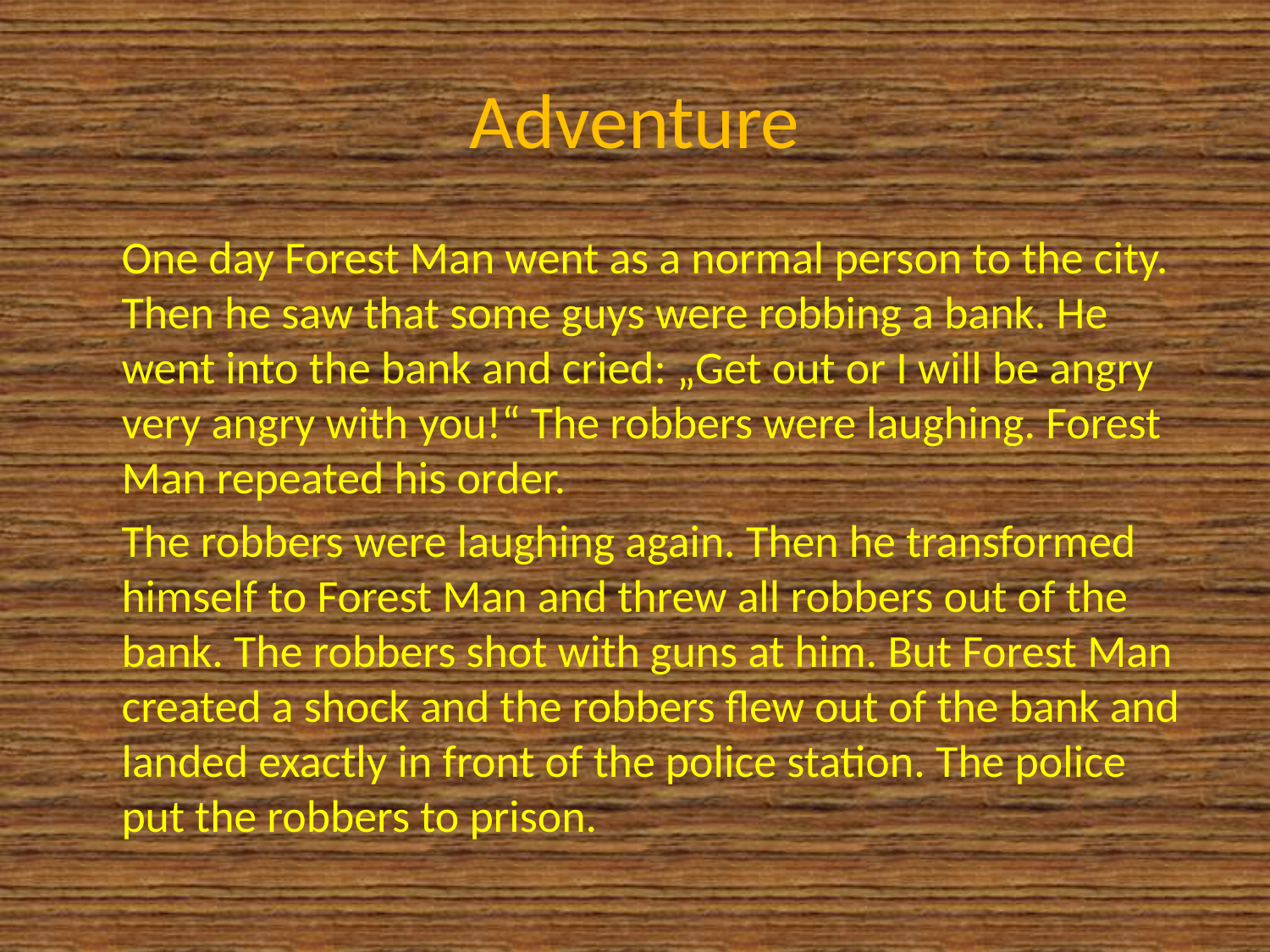

# Adventure
	One day Forest Man went as a normal person to the city. Then he saw that some guys were robbing a bank. He went into the bank and cried: „Get out or I will be angry very angry with you!“ The robbers were laughing. Forest Man repeated his order.
	The robbers were laughing again. Then he transformed himself to Forest Man and threw all robbers out of the bank. The robbers shot with guns at him. But Forest Man created a shock and the robbers flew out of the bank and landed exactly in front of the police station. The police put the robbers to prison.